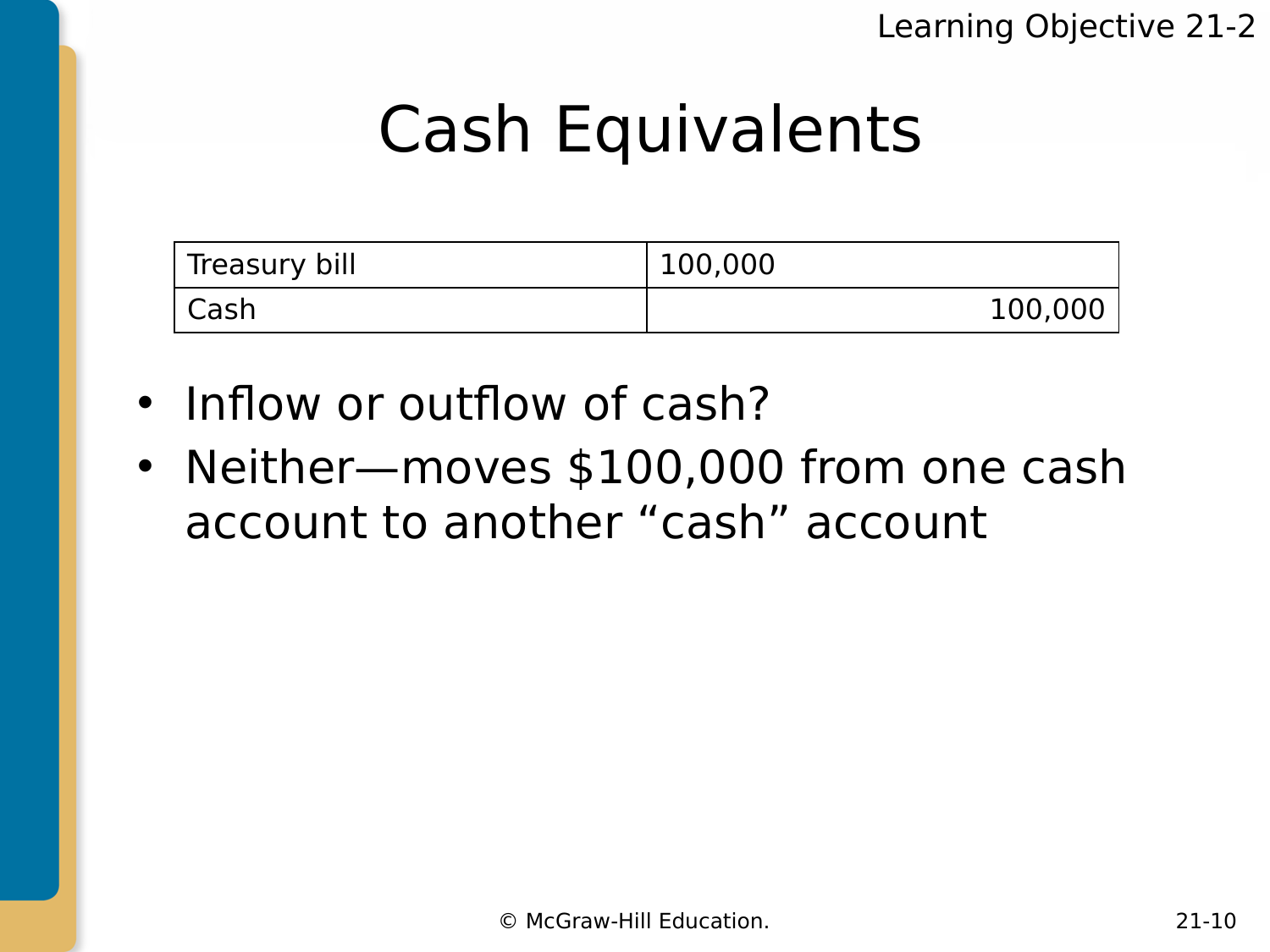

Learning Objective 21-2
# Cash Equivalents
| Treasury bill | 100,000 |
| --- | --- |
| Cash | 100,000 |
Inflow or outflow of cash?
Neither—moves $100,000 from one cash account to another “cash” account